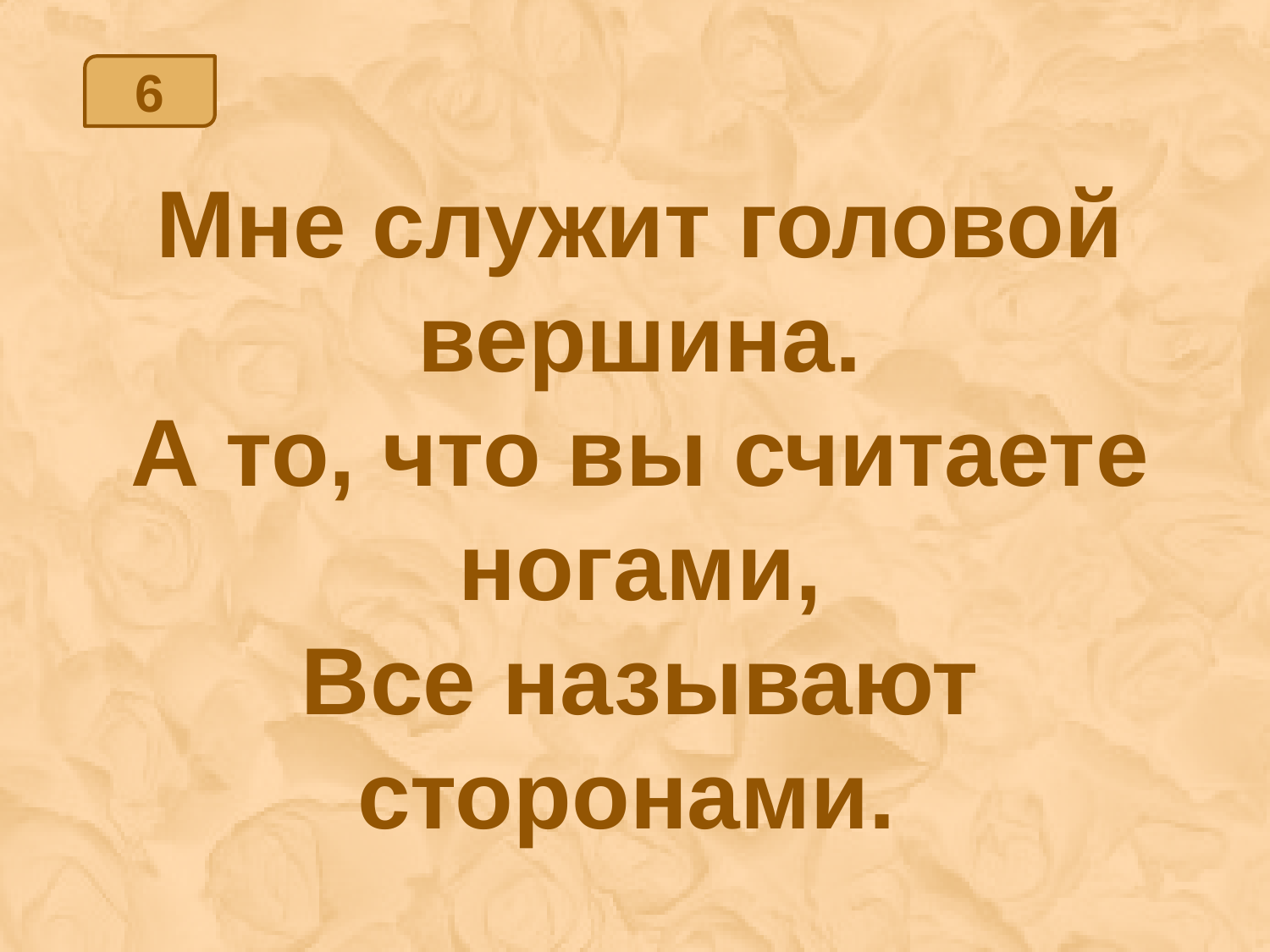

6
Мне служит головой вершина.
А то, что вы считаете ногами,
Все называют сторонами.